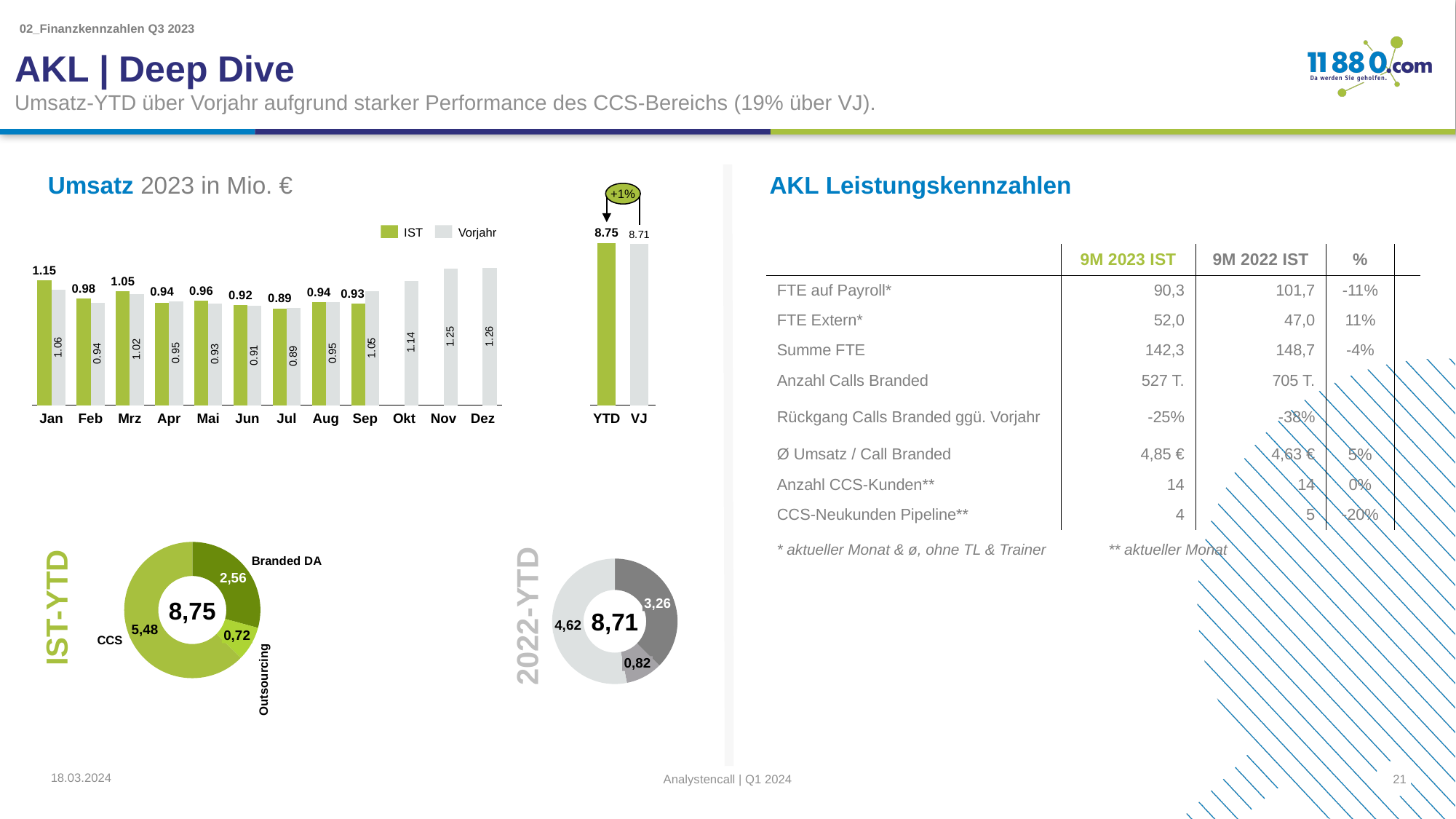

02_Finanzkennzahlen Q3 2023
AKL | Deep Dive
Umsatz-YTD über Vorjahr aufgrund starker Performance des CCS-Bereichs (19% über VJ).
Umsatz 2023 in Mio. €
AKL Leistungskennzahlen
+1%

### Chart

| Category |  |
|---|---|
IST
Vorjahr

|  | 9M 2023 IST | 9M 2022 IST | % |  |
| --- | --- | --- | --- | --- |
| FTE auf Payroll\* | 90,3 | 101,7 | -11% |  |
| FTE Extern\* | 52,0 | 47,0 | 11% |  |
| Summe FTE | 142,3 | 148,7 | -4% |  |
| Anzahl Calls Branded | 527 T. | 705 T. |  |  |
| Rückgang Calls Branded ggü. Vorjahr | -25% | -38% |  |  |
| Ø Umsatz / Call Branded | 4,85 € | 4,63 € | 5% |  |
| Anzahl CCS-Kunden\*\* | 14 | 14 | 0% |  |
| CCS-Neukunden Pipeline\*\* | 4 | 5 | -20% |  |

### Chart

| Category |  |  |
|---|---|---|
Jan
Feb
Mrz
Apr
Mai
Jun
Jul
Aug
Sep
Okt
Nov
Dez
YTD
VJ

### Chart

| Category |  |
|---|---|
* aktueller Monat & ø, ohne TL & Trainer	 ** aktueller Monat

### Chart

| Category |  |
|---|---|
Branded DA
2,56
IST-YTD
2022-YTD
8,75
3,26
8,71
4,62
5,48
0,72
CCS
Outsourcing
0,82